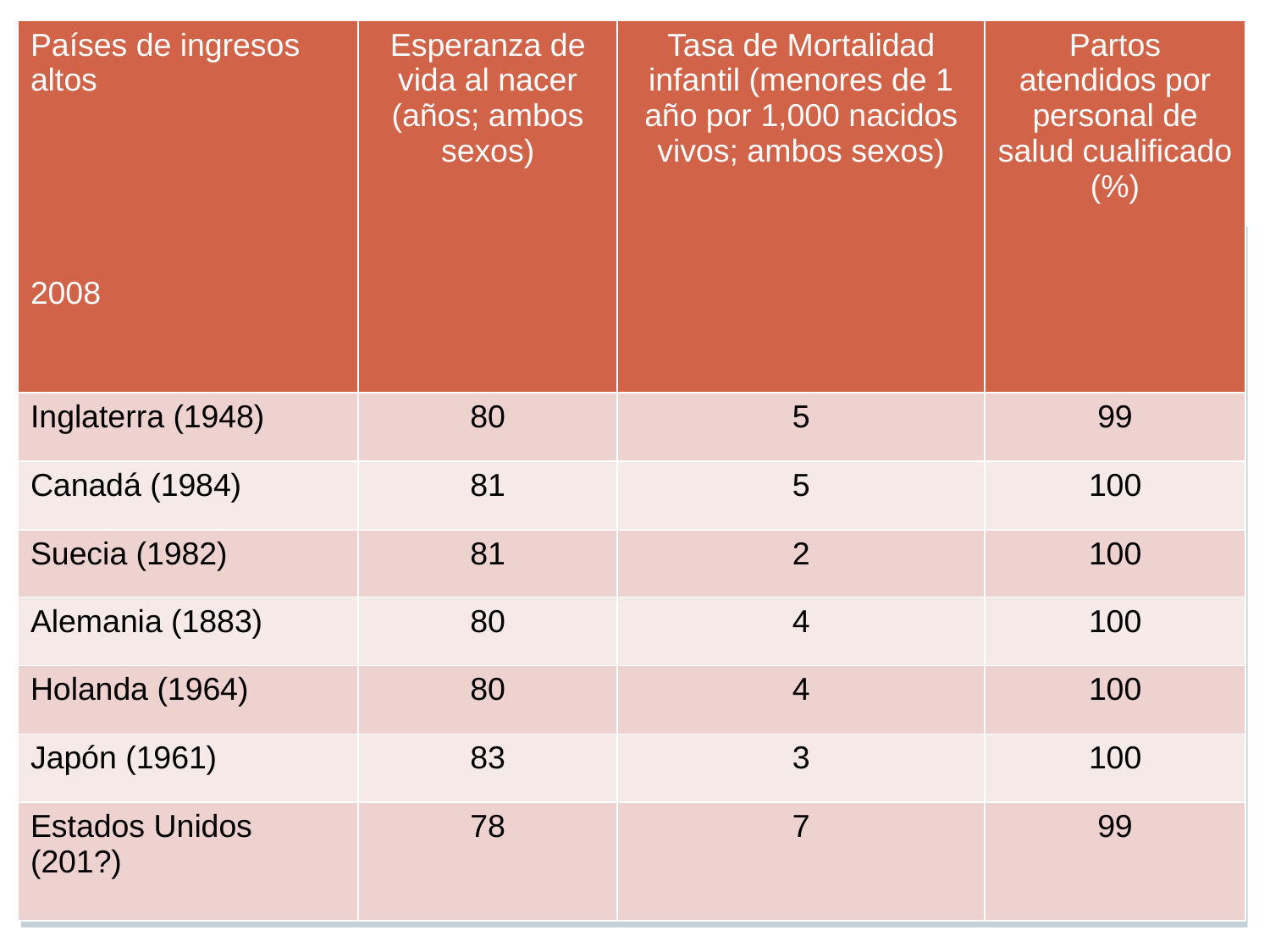

| Países de ingresos altos 2008 | Esperanza de vida al nacer (años; ambos sexos) | Tasa de Mortalidad infantil (menores de 1 año por 1,000 nacidos vivos; ambos sexos) | Partos atendidos por personal de salud cualificado (%) |
| --- | --- | --- | --- |
| Inglaterra (1948) | 80 | 5 | 99 |
| Canadá (1984) | 81 | 5 | 100 |
| Suecia (1982) | 81 | 2 | 100 |
| Alemania (1883) | 80 | 4 | 100 |
| Holanda (1964) | 80 | 4 | 100 |
| Japón (1961) | 83 | 3 | 100 |
| Estados Unidos (201?) | 78 | 7 | 99 |